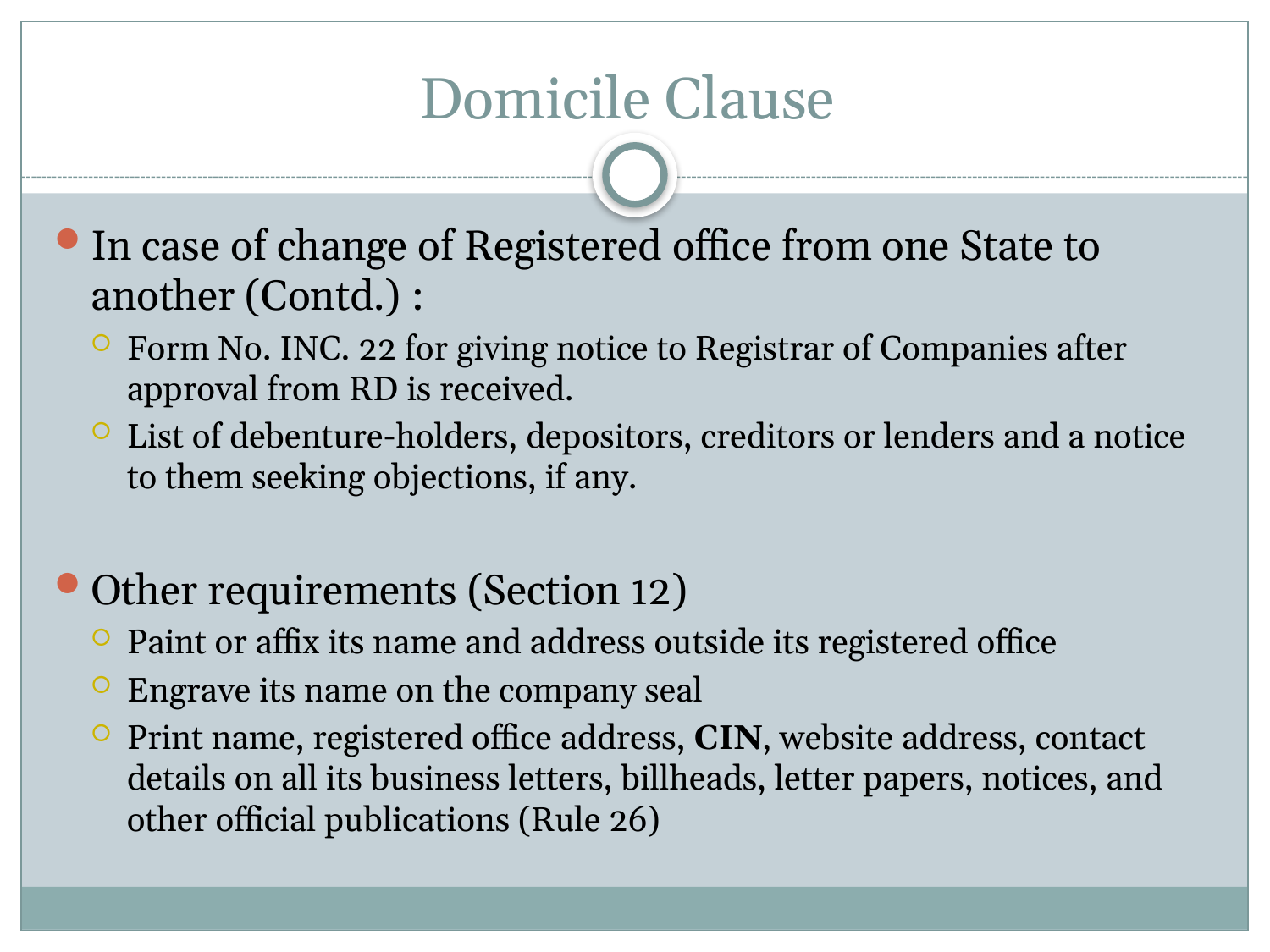

# Domicile Clause
In case of change of Registered office from one State to another (Contd.) :
Form No. INC. 22 for giving notice to Registrar of Companies after approval from RD is received.
List of debenture-holders, depositors, creditors or lenders and a notice to them seeking objections, if any.

Other requirements (Section 12)
Paint or affix its name and address outside its registered office
Engrave its name on the company seal
Print name, registered office address, CIN, website address, contact details on all its business letters, billheads, letter papers, notices, and other official publications (Rule 26)